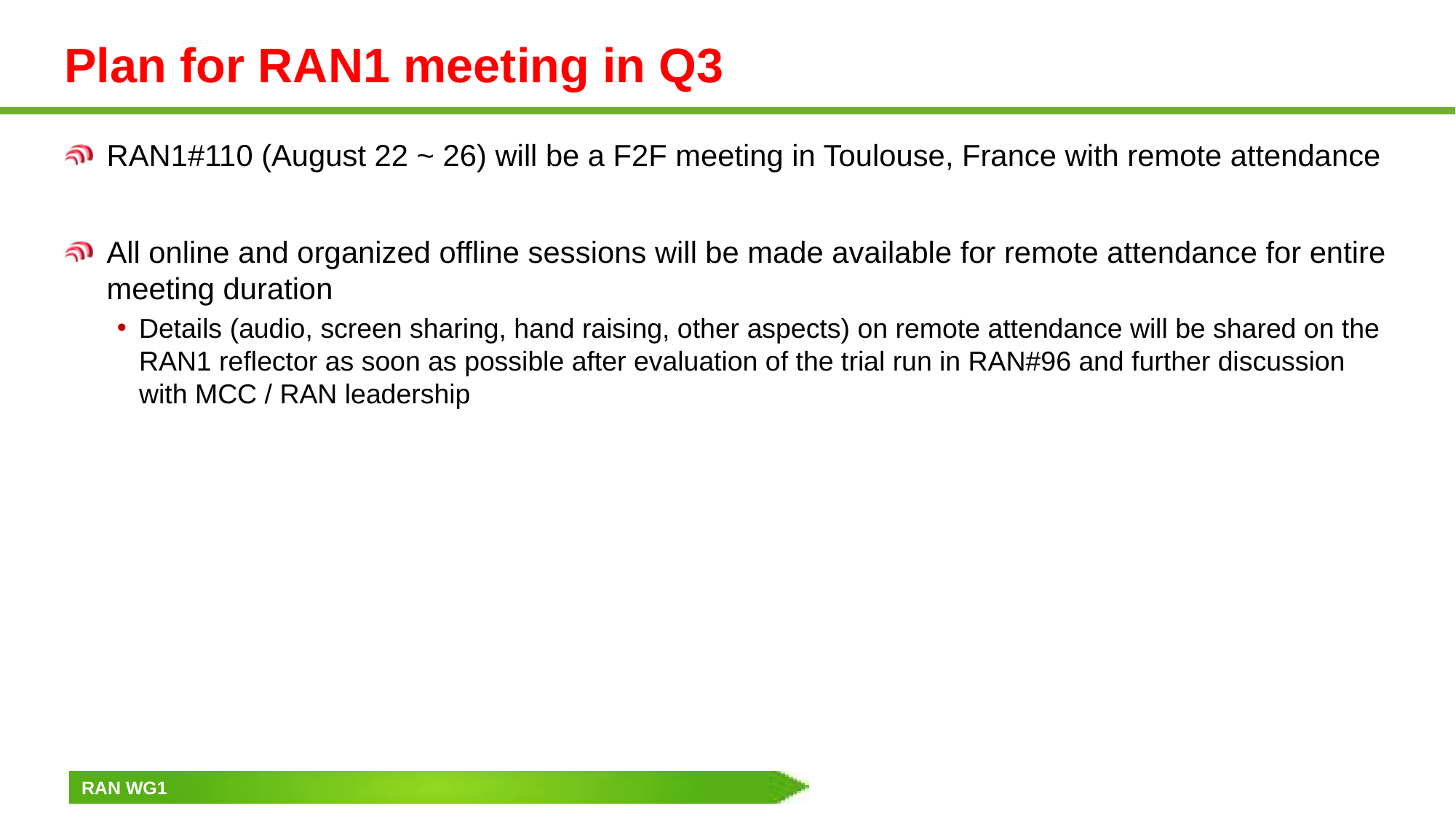

# Plan for RAN1 meeting in Q3
RAN1#110 (August 22 ~ 26) will be a F2F meeting in Toulouse, France with remote attendance

All online and organized offline sessions will be made available for remote attendance for entire meeting duration
Details (audio, screen sharing, hand raising, other aspects) on remote attendance will be shared on the RAN1 reflector as soon as possible after evaluation of the trial run in RAN#96 and further discussion with MCC / RAN leadership